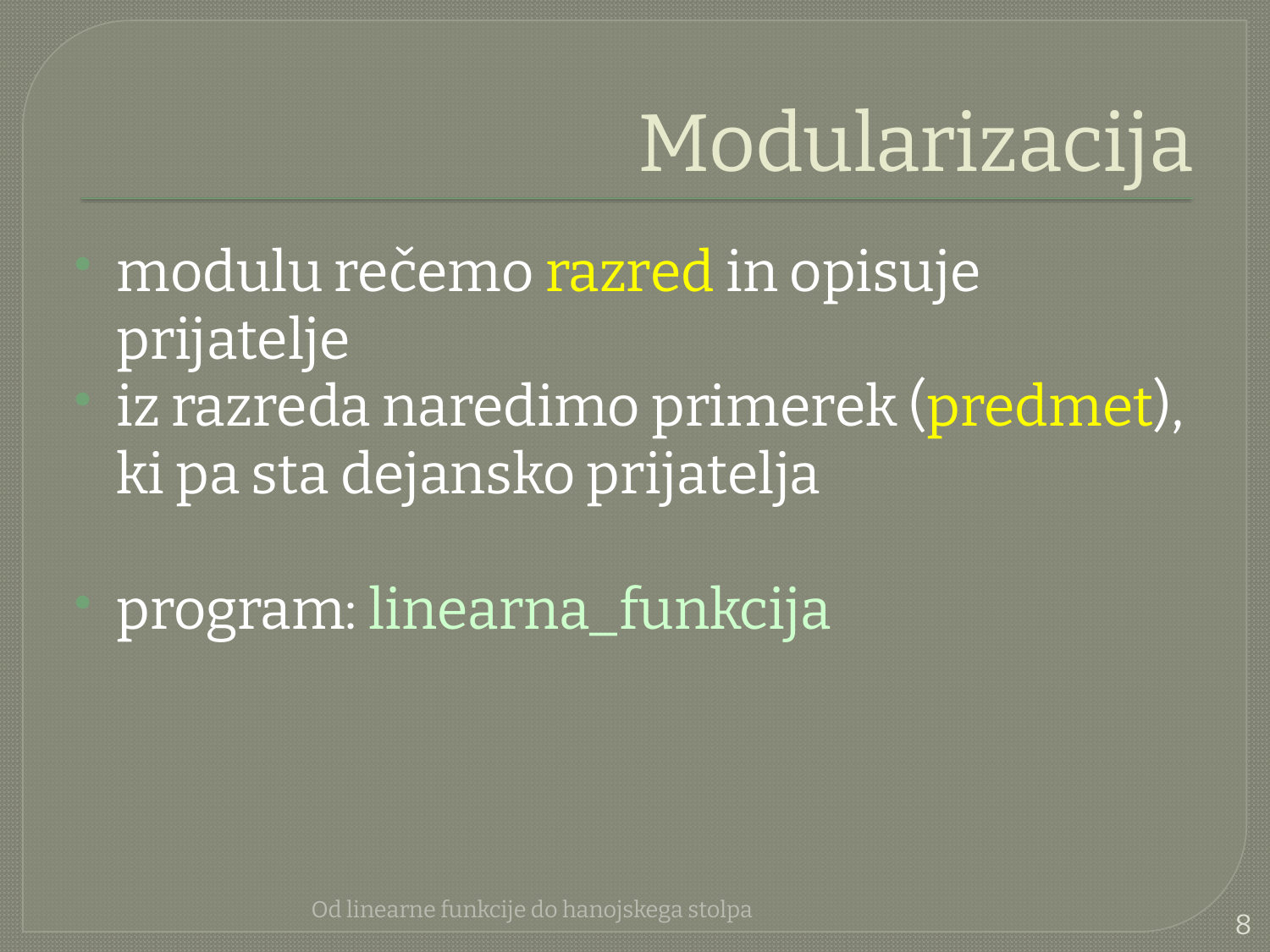

# Modularizacija
modulu rečemo razred in opisuje prijatelje
iz razreda naredimo primerek (predmet), ki pa sta dejansko prijatelja

program: linearna_funkcija
Od linearne funkcije do hanojskega stolpa
8